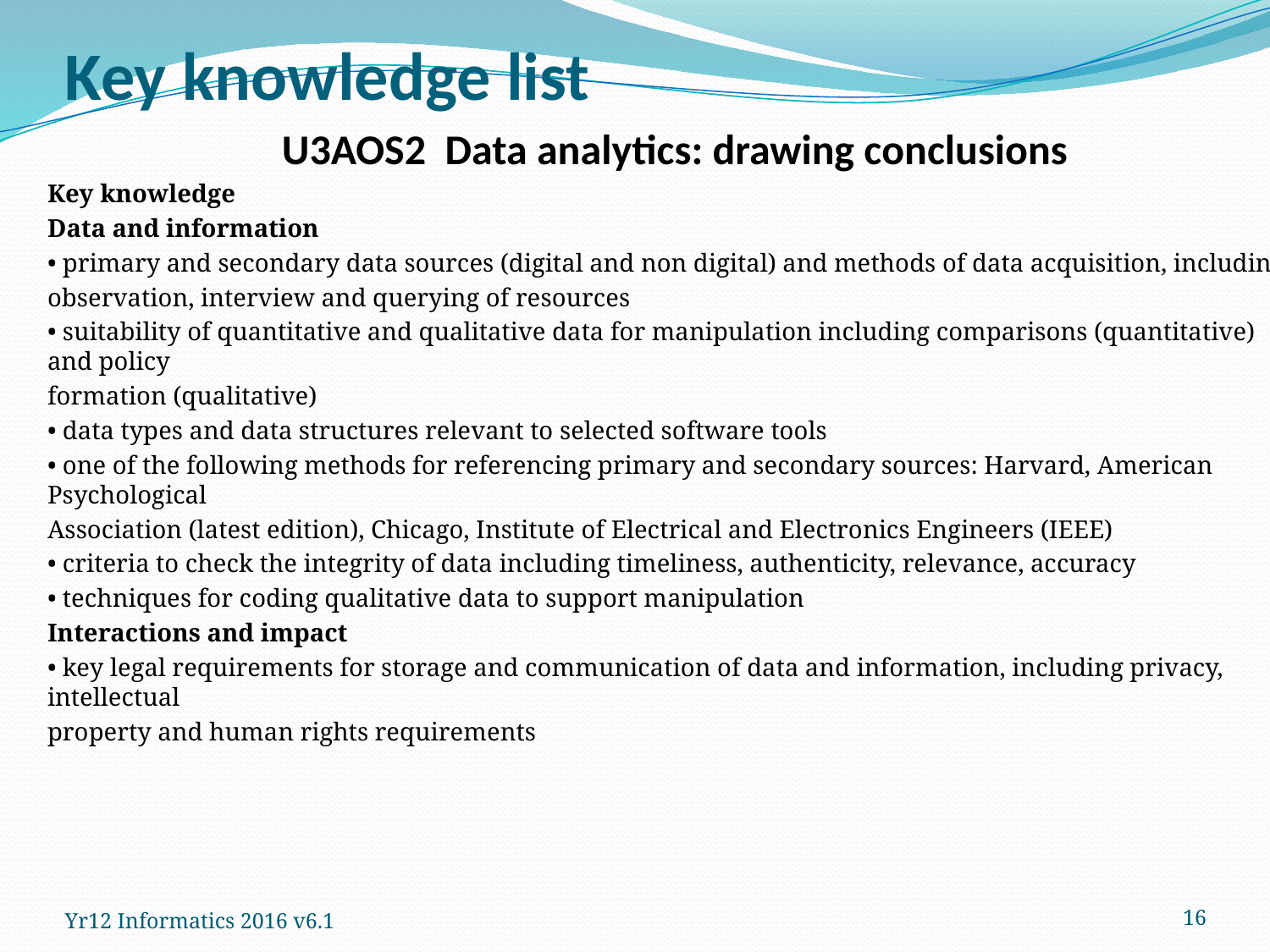

# Key knowledge list
U3AOS2  Data analytics: drawing conclusions
Key knowledge
Data and information
• primary and secondary data sources (digital and non digital) and methods of data acquisition, including
observation, interview and querying of resources
• suitability of quantitative and qualitative data for manipulation including comparisons (quantitative) and policy
formation (qualitative)
• data types and data structures relevant to selected software tools
• one of the following methods for referencing primary and secondary sources: Harvard, American Psychological
Association (latest edition), Chicago, Institute of Electrical and Electronics Engineers (IEEE)
• criteria to check the integrity of data including timeliness, authenticity, relevance, accuracy
• techniques for coding qualitative data to support manipulation
Interactions and impact
• key legal requirements for storage and communication of data and information, including privacy, intellectual
property and human rights requirements
16
Yr12 Informatics 2016 v6.1